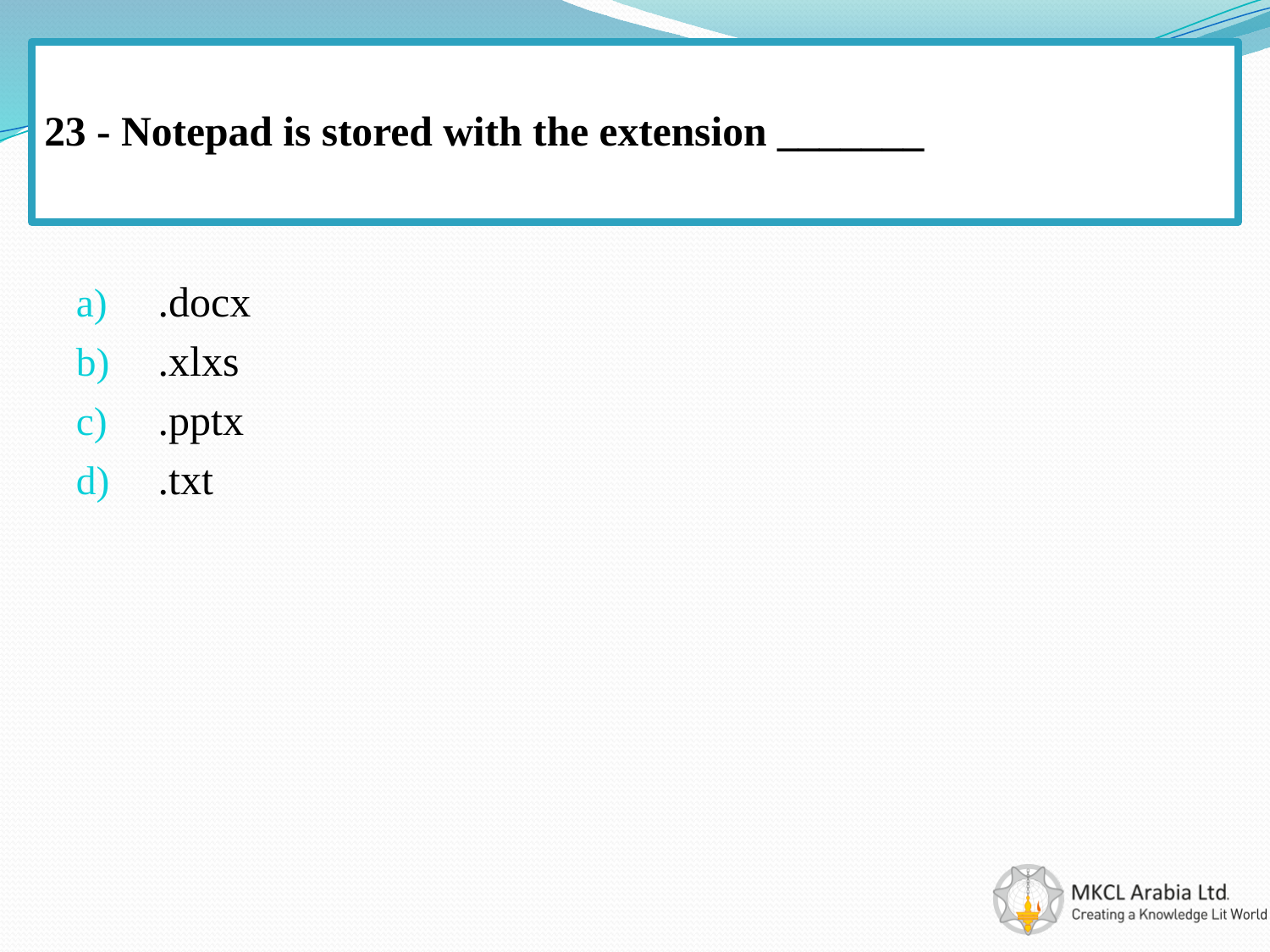

# 23 - Notepad is stored with the extension _______
 .docx
 .xlxs
 .pptx
 .txt